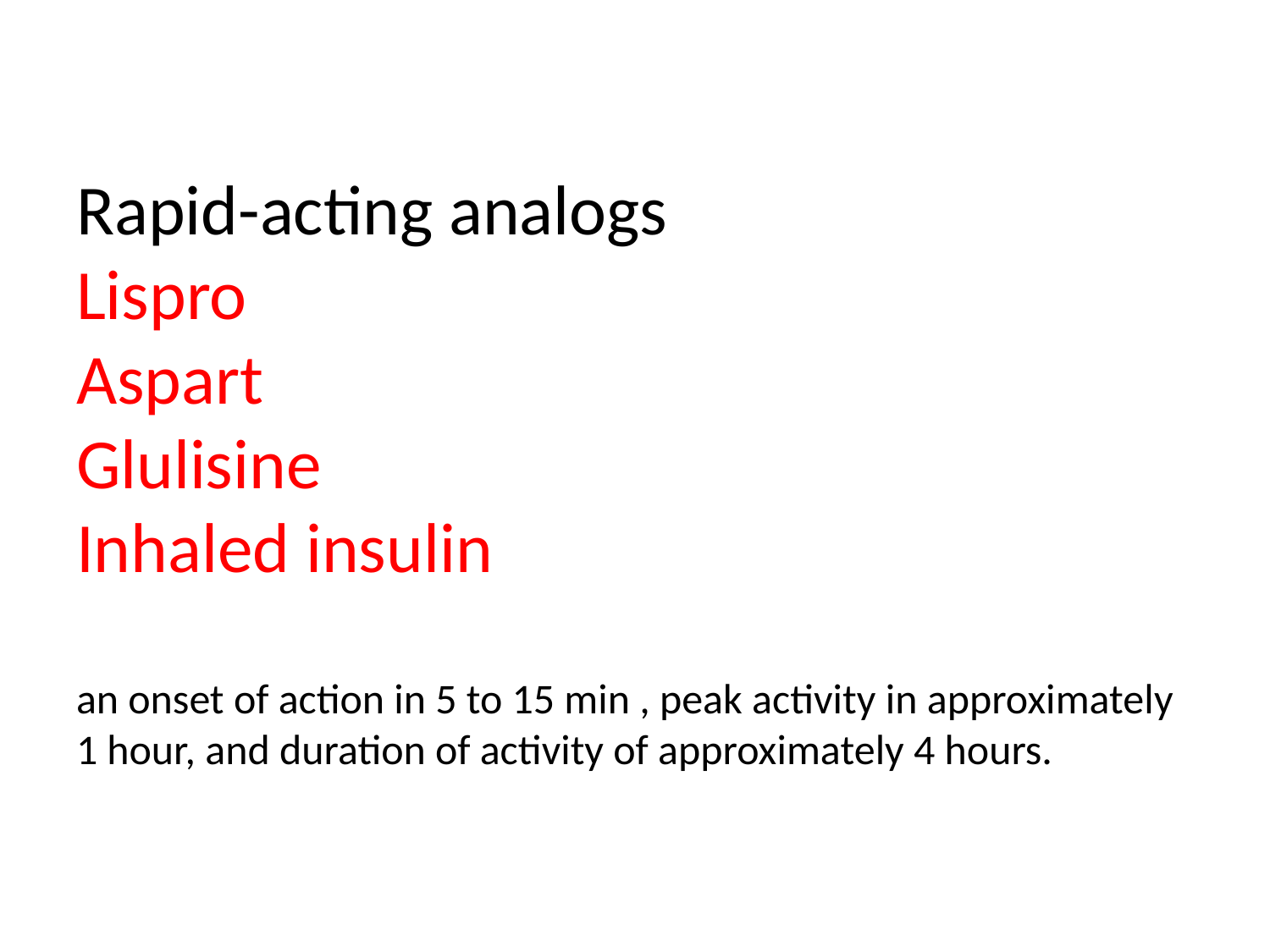

# Rapid-acting analogs Lispro Aspart Glulisine Inhaled insulin an onset of action in 5 to 15 min , peak activity in approximately 1 hour, and duration of activity of approximately 4 hours.